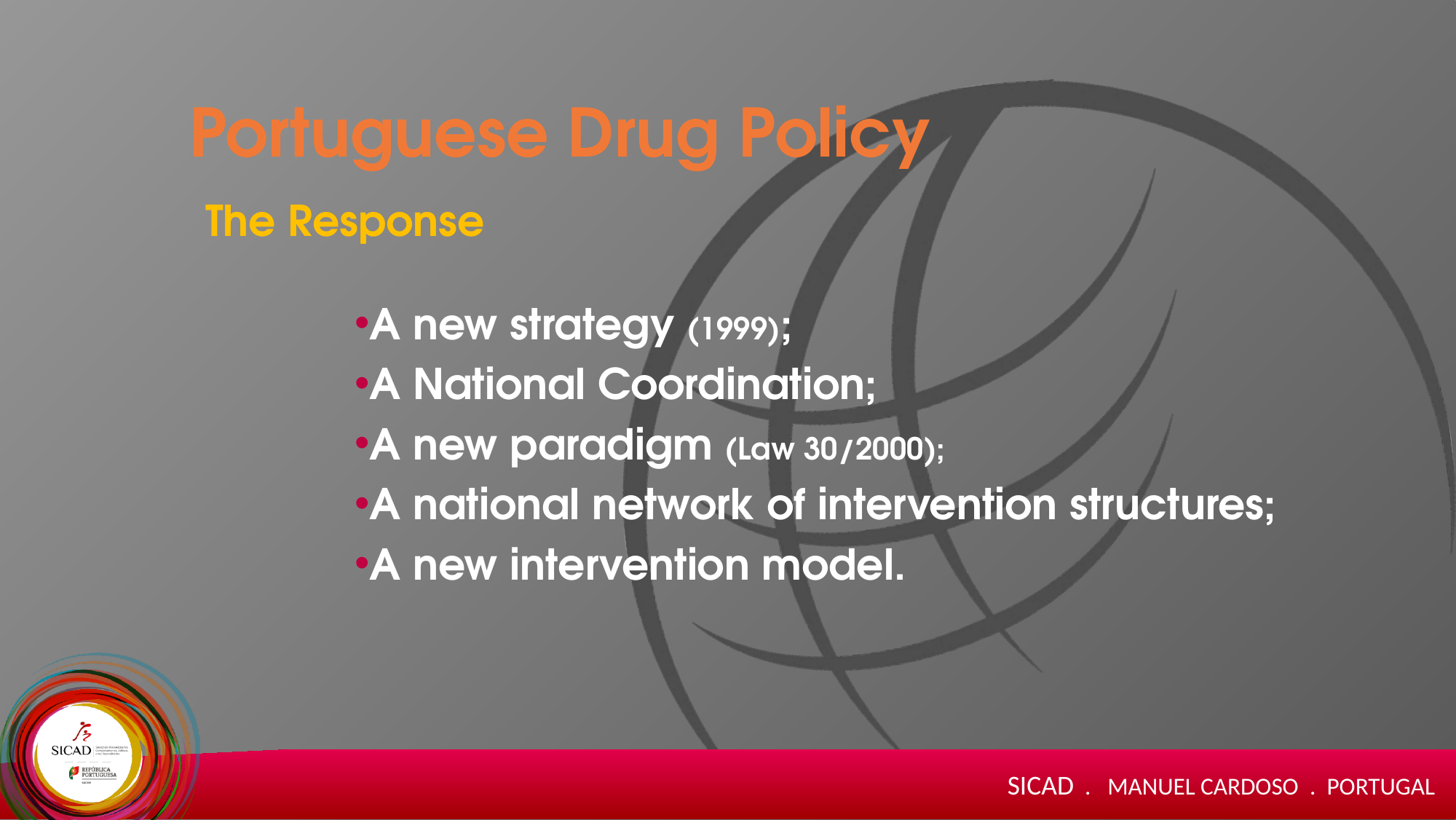

Portuguese Drug Policy

The Response

A new strategy (1999);
A National Coordination;
A new paradigm (Law 30/2000);
A national network of intervention structures;
A new intervention model.